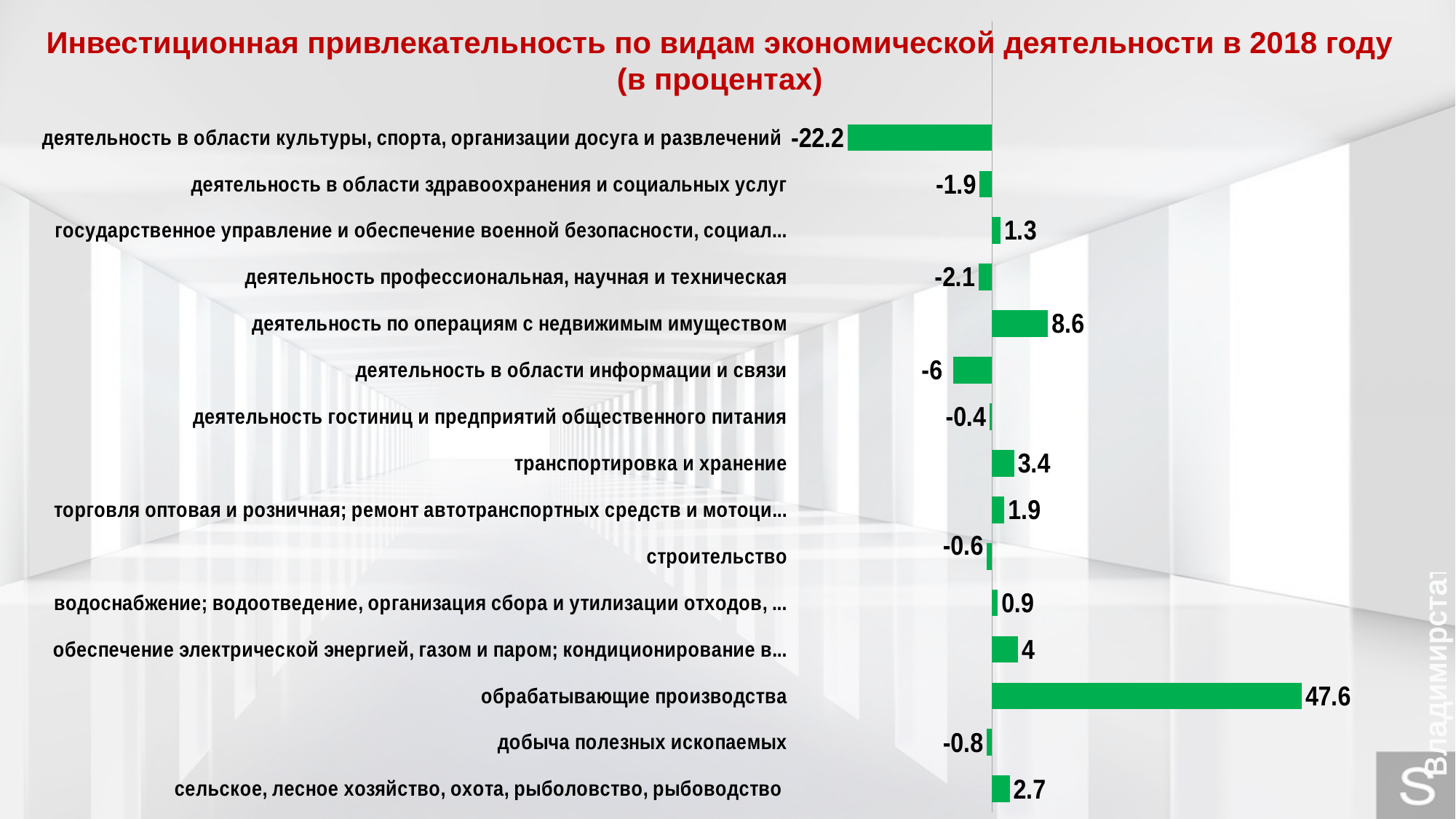

### Chart

| Category |  |
|---|---|
| сельское, лесное хозяйство, охота, рыболовство, рыбоводство  | 2.7 |
| добыча полезных ископаемых | -0.8 |
| обрабатывающие производства | 47.6 |
| обеспечение электрической энергией, газом и паром; кондиционирование воздуха | 4.0 |
| водоснабжение; водоотведение, организация сбора и утилизации отходов, деятельность по ликвидации загрязнений | 0.9 |
| строительство | -0.8 |
| торговля оптовая и розничная; ремонт автотранспортных средств и мотоциклов | 1.9 |
| транспортировка и хранение | 3.4 |
| деятельность гостиниц и предприятий общественного питания | -0.4 |
| деятельность в области информации и связи | -6.0 |
| деятельность по операциям с недвижимым имуществом | 8.6 |
| деятельность профессиональная, научная и техническая | -2.1 |
| государственное управление и обеспечение военной безопасности, социальное обеспечение | 1.3 |
| деятельность в области здравоохранения и социальных услуг | -1.9 |
| деятельность в области культуры, спорта, организации досуга и развлечений  | -22.2 |
Инвестиционная привлекательность по видам экономической деятельности в 2018 году
(в процентах)
Владимирстат